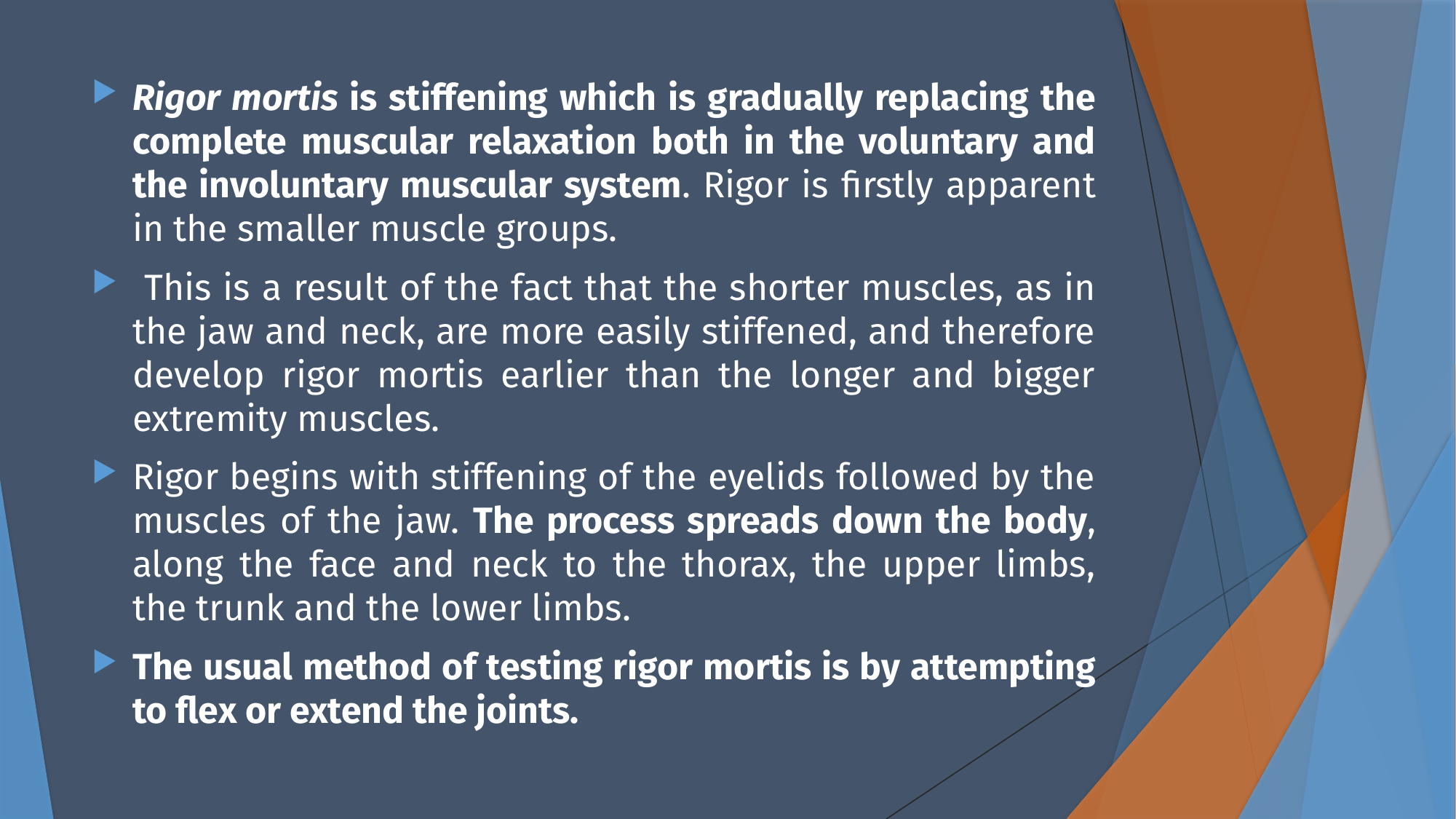

Rigor mortis is stiffening which is gradually replacing the complete muscular relaxation both in the voluntary and the involuntary muscular system. Rigor is firstly apparent in the smaller muscle groups.
 This is a result of the fact that the shorter muscles, as in the jaw and neck, are more easily stiffened, and therefore develop rigor mortis earlier than the longer and bigger extremity muscles.
Rigor begins with stiffening of the eyelids followed by the muscles of the jaw. The process spreads down the body, along the face and neck to the thorax, the upper limbs, the trunk and the lower limbs.
The usual method of testing rigor mortis is by attempting to flex or extend the joints.